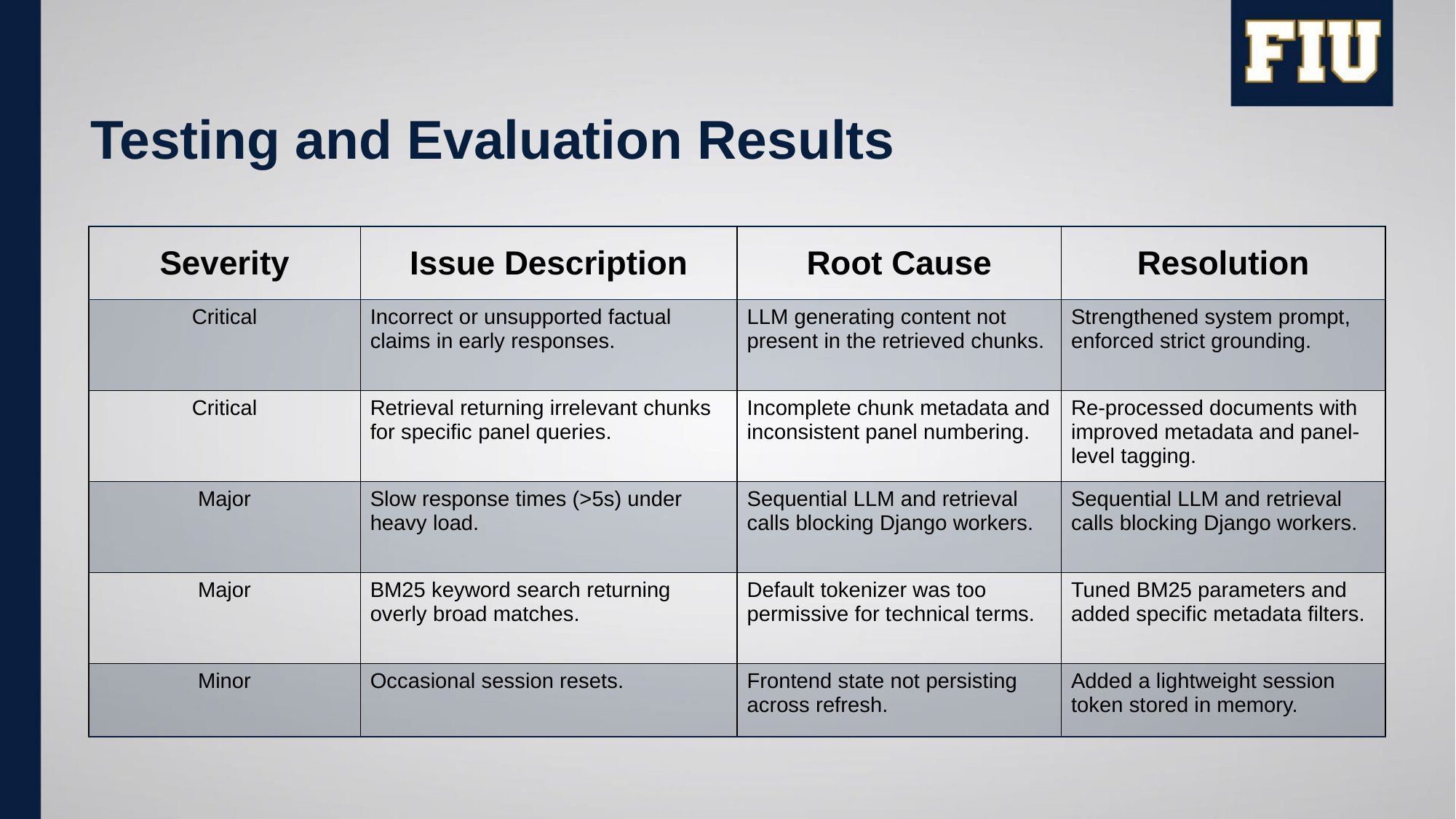

# Testing and Evaluation Results
| Severity | Issue Description | Root Cause | Resolution |
| --- | --- | --- | --- |
| Critical | Incorrect or unsupported factual claims in early responses. | LLM generating content not present in the retrieved chunks. | Strengthened system prompt, enforced strict grounding. |
| Critical | Retrieval returning irrelevant chunks for specific panel queries. | Incomplete chunk metadata and inconsistent panel numbering. | Re-processed documents with improved metadata and panel-level tagging. |
| Major | Slow response times (>5s) under heavy load. | Sequential LLM and retrieval calls blocking Django workers. | Sequential LLM and retrieval calls blocking Django workers. |
| Major | BM25 keyword search returning overly broad matches. | Default tokenizer was too permissive for technical terms. | Tuned BM25 parameters and added specific metadata filters. |
| Minor | Occasional session resets. | Frontend state not persisting across refresh. | Added a lightweight session token stored in memory. |